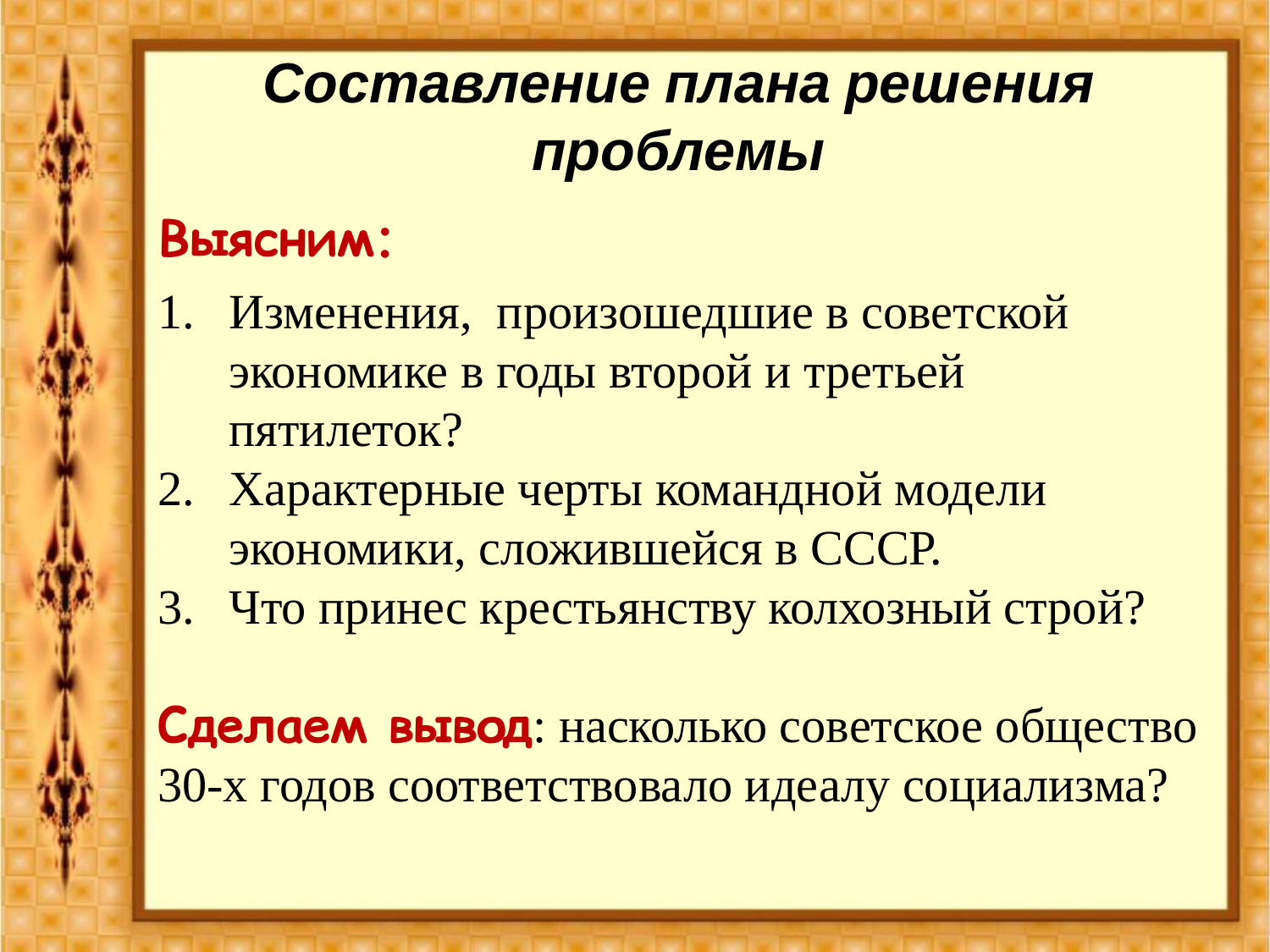

# Составление плана решения проблемы
Выясним:
Изменения,  произошедшие в советской экономике в годы второй и третьей пятилеток?
Характерные черты командной модели экономики, сложившейся в СССР.
Что принес крестьянству колхозный строй?

Сделаем вывод: насколько советское общество 30-х годов соответствовало идеалу социализма?